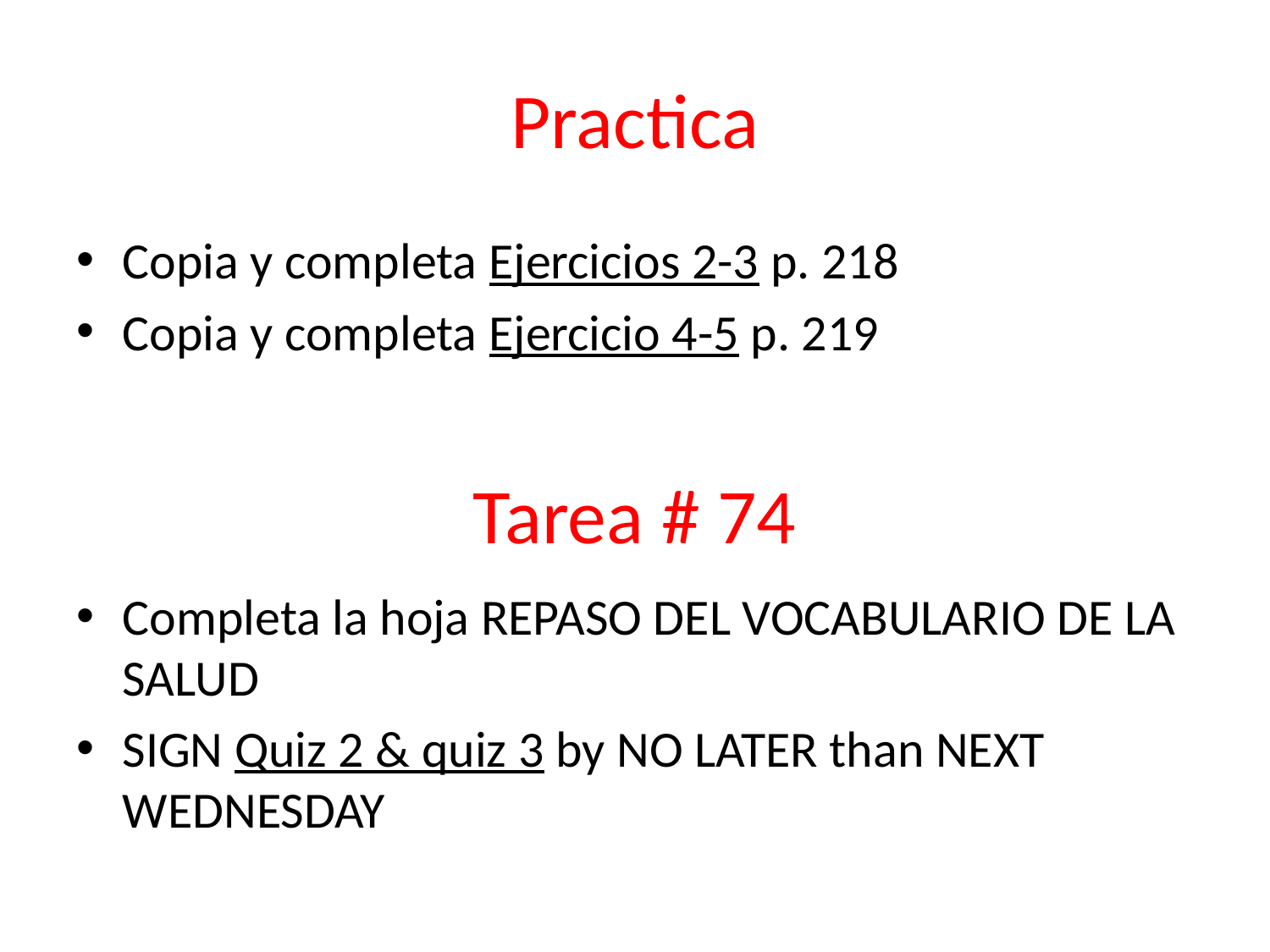

# Practica
Copia y completa Ejercicios 2-3 p. 218
Copia y completa Ejercicio 4-5 p. 219

Completa la hoja REPASO DEL VOCABULARIO DE LA SALUD
SIGN Quiz 2 & quiz 3 by NO LATER than NEXT WEDNESDAY
Tarea # 74